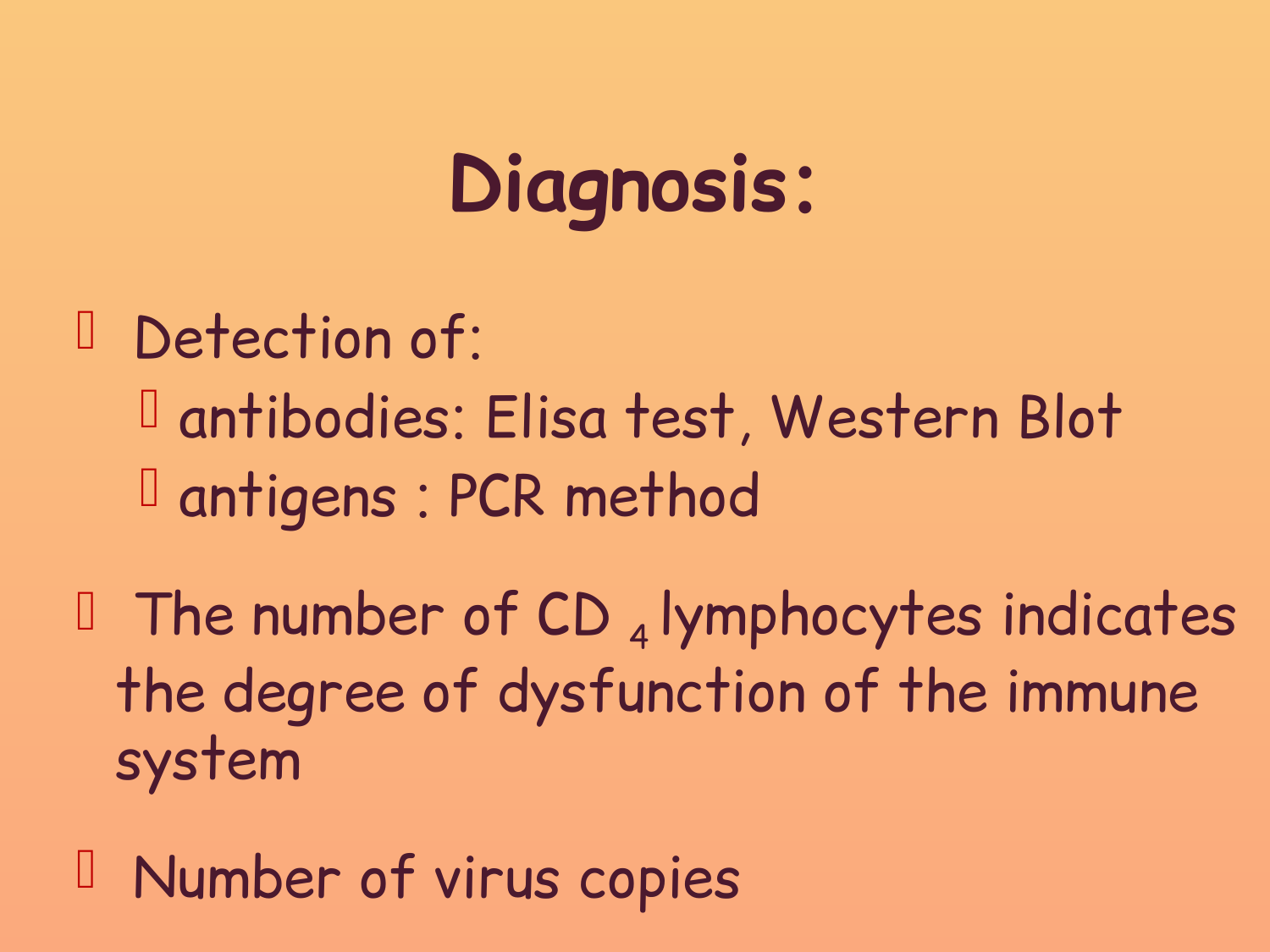

Diagnosis:

 Detection of:
antibodies: Elisa test, Western Blot
antigens : PCR method

 The number of CD 4 lymphocytes indicates the degree of dysfunction of the immune system

 Number of virus copies

#